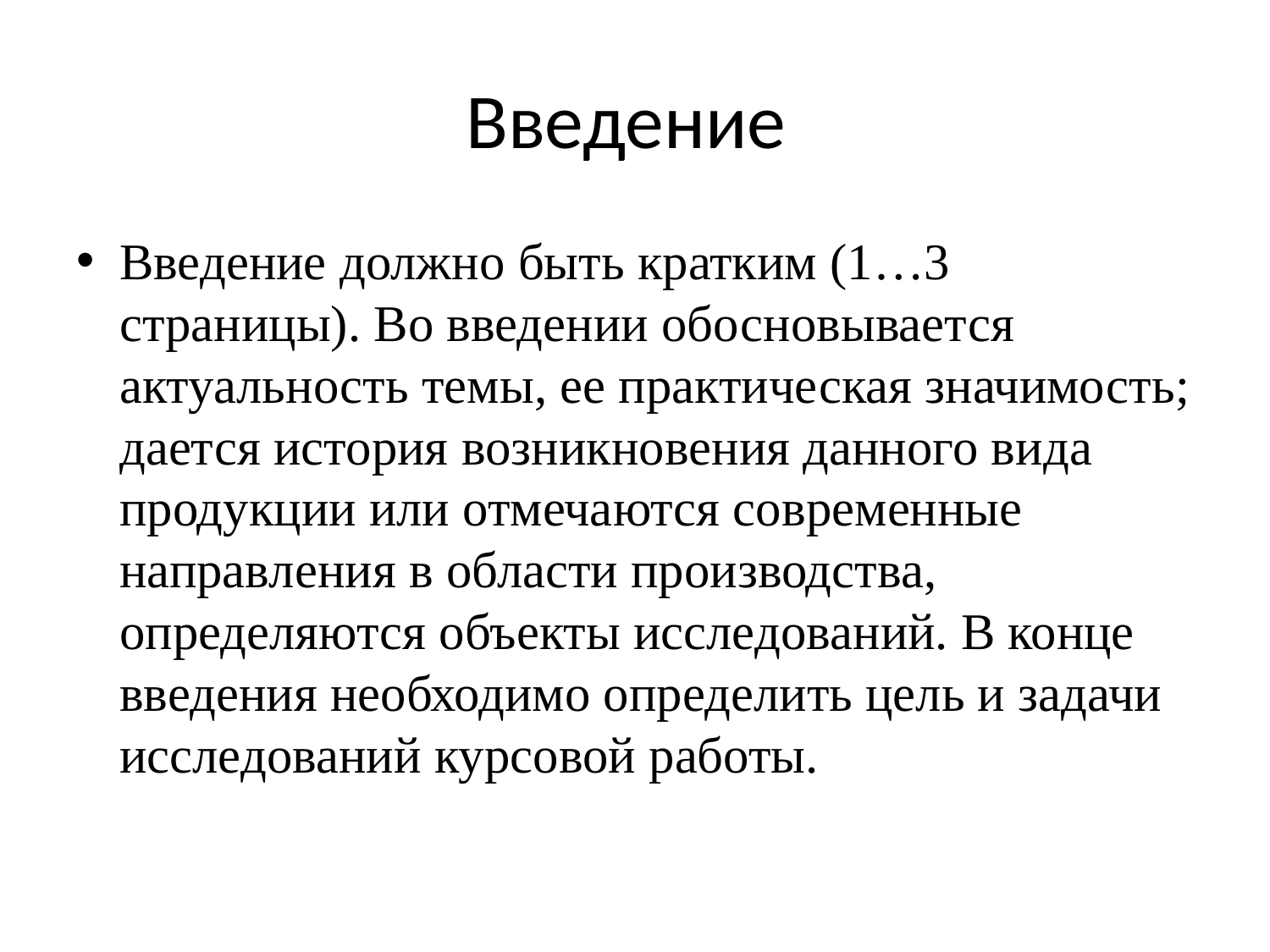

# Введение
Введение должно быть кратким (1…3 страницы). Во введении обосновывается актуальность темы, ее практическая значимость; дается история возникновения данного вида продукции или отмечаются современные направления в области производства, определяются объекты исследований. В конце введения необходимо определить цель и задачи исследований курсовой работы.